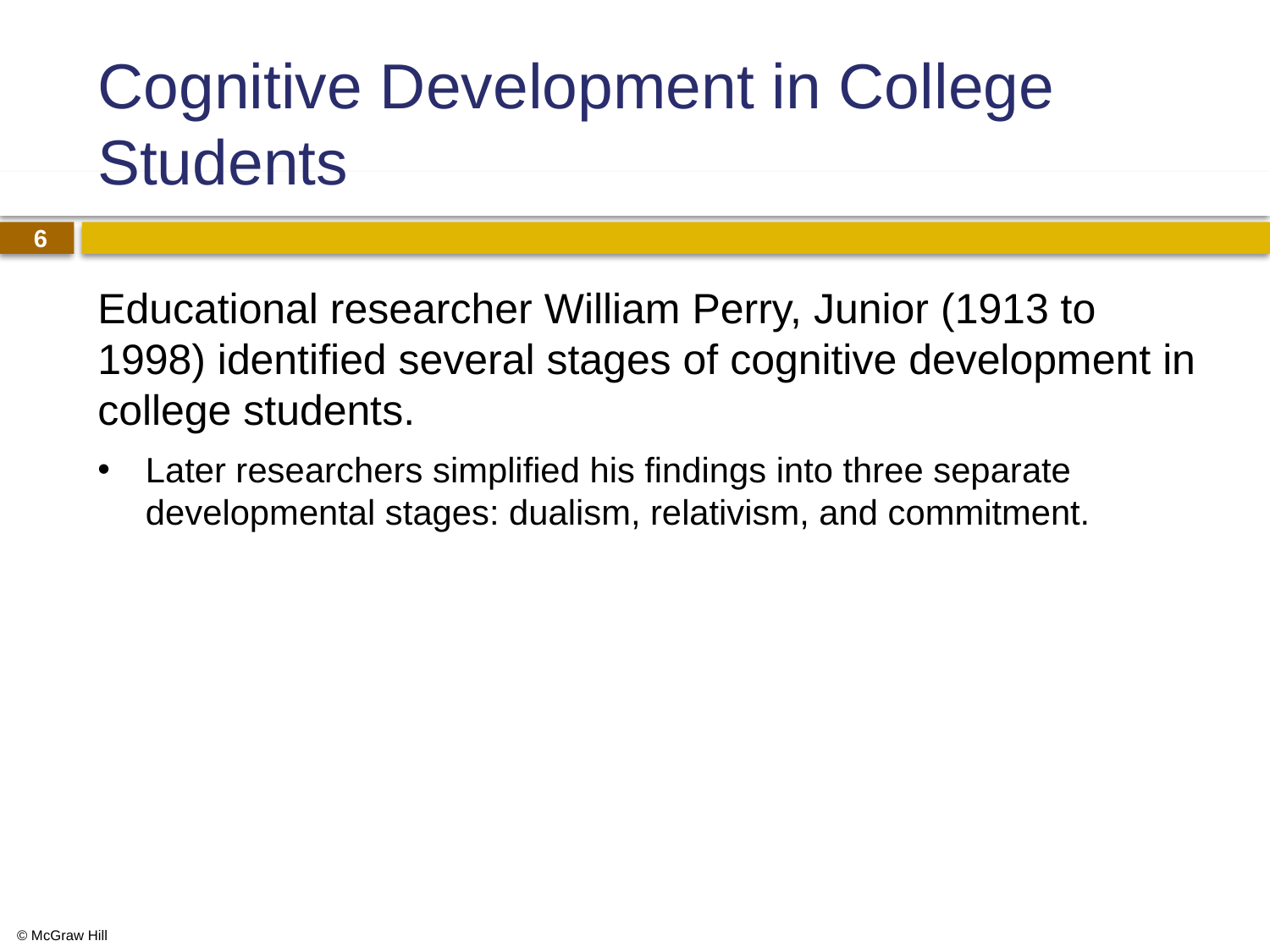

# Cognitive Development in College Students
Educational researcher William Perry, Junior (1913 to 1998) identified several stages of cognitive development in college students.
Later researchers simplified his findings into three separate developmental stages: dualism, relativism, and commitment.